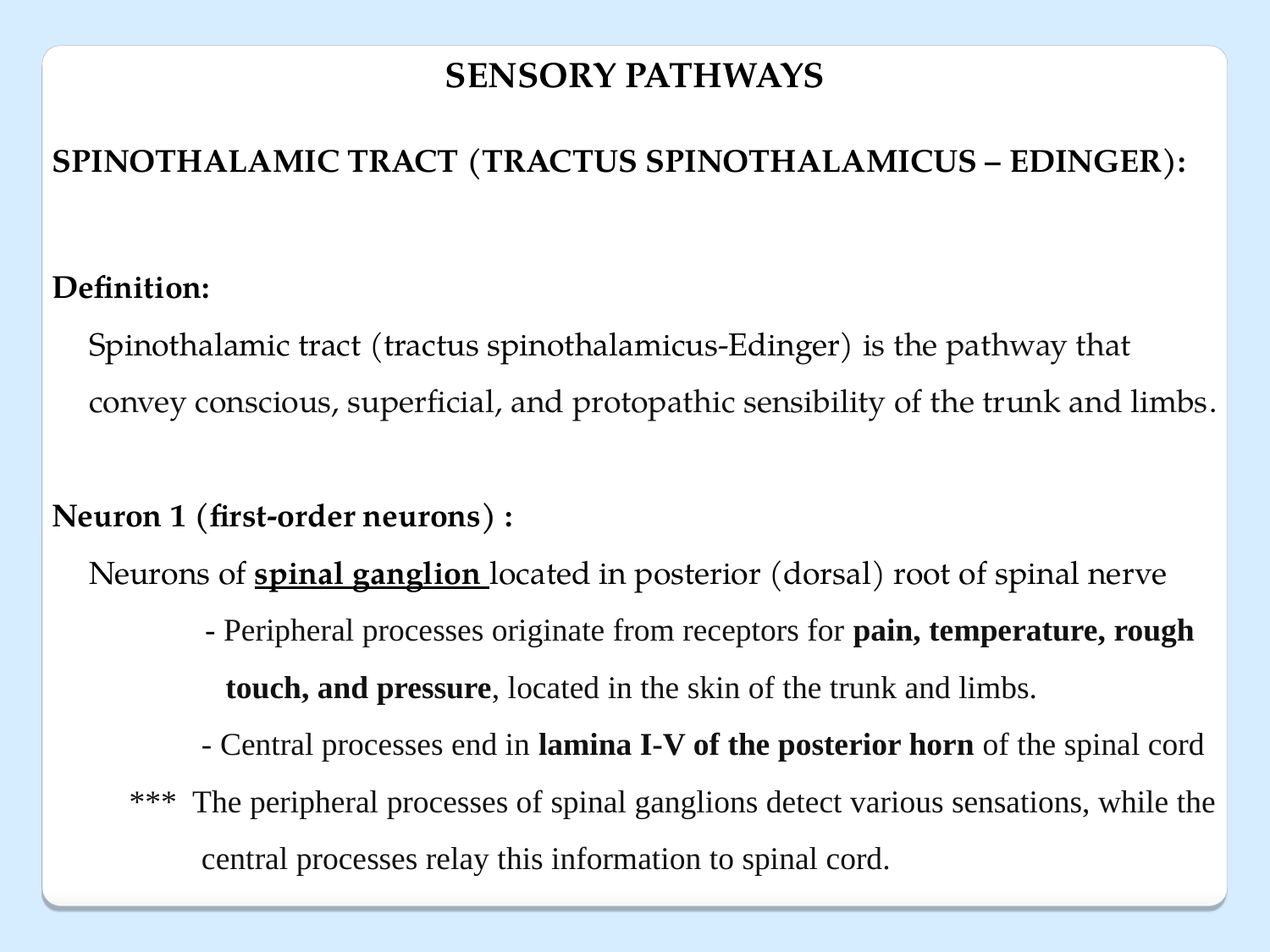

SENSORY PATHWAYS

SPINOTHALAMIC TRACT (TRACTUS SPINOTHALAMICUS – EDINGER):

Definition:
	Spinothalamic tract (tractus spinothalamicus-Edinger) is the pathway that convey conscious, superficial, and protopathic sensibility of the trunk and limbs.

Neuron 1 (first-order neurons) :
Neurons of spinal ganglion located in posterior (dorsal) root of spinal nerve
                   - Peripheral processes originate from receptors for pain, temperature, rough
                 touch, and pressure, located in the skin of the trunk and limbs.
              - Central processes end in lamina I-V of the posterior horn of the spinal cord
     ***  The peripheral processes of spinal ganglions detect various sensations, while the
              central processes relay this information to spinal cord.